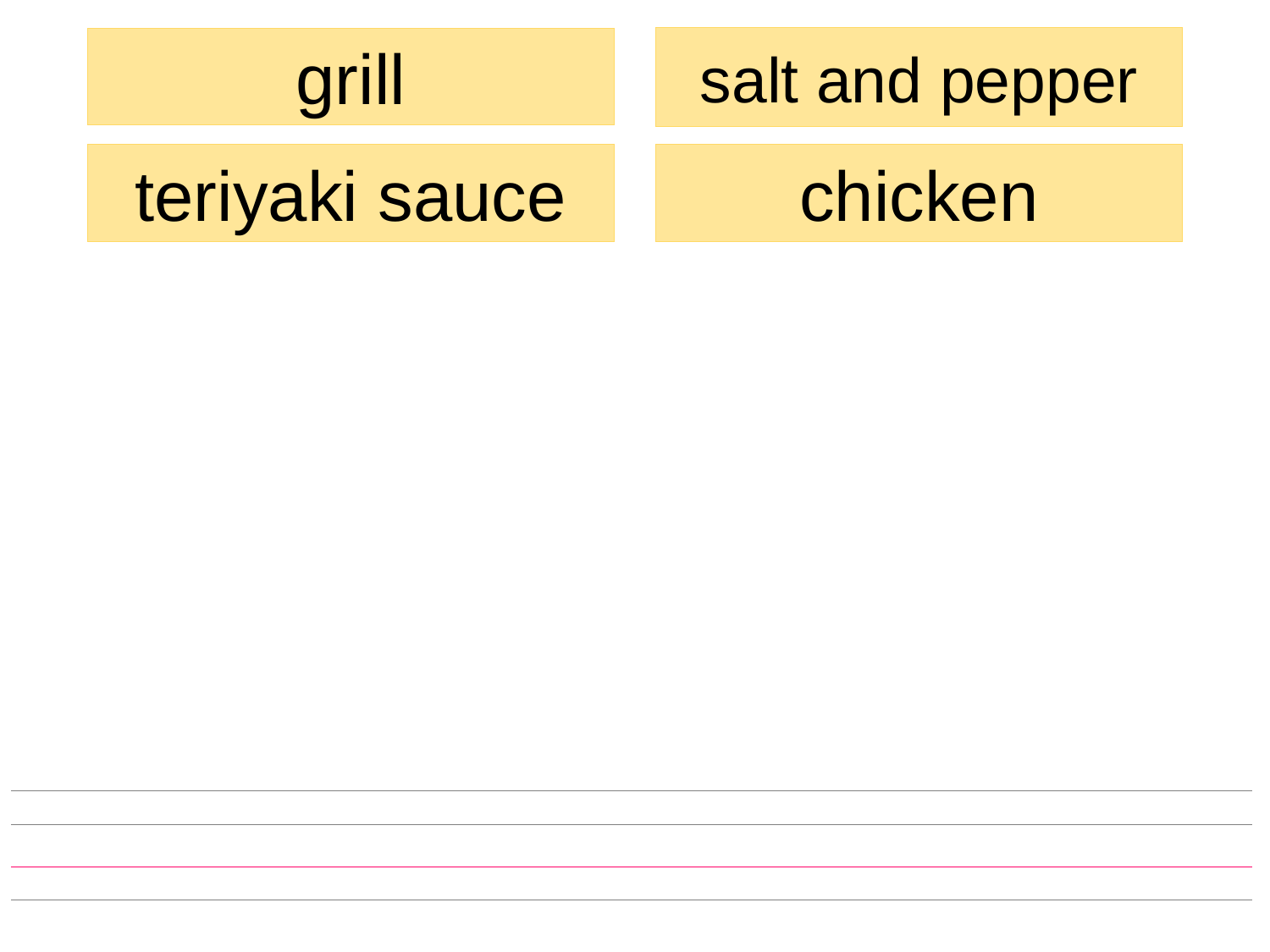

salt and pepper
grill
teriyaki sauce
chicken